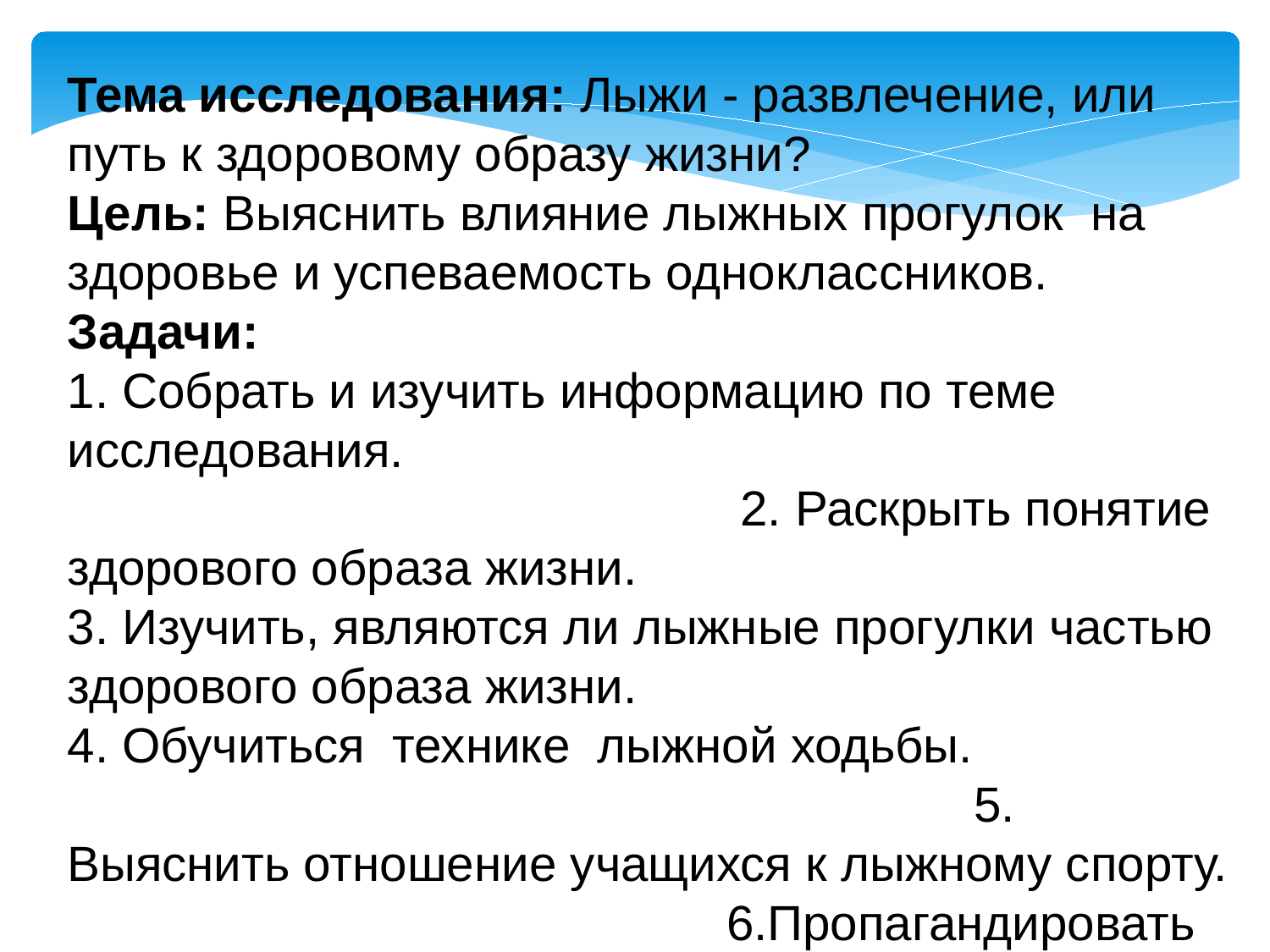

Тема исследования: Лыжи - развлечение, или путь к здоровому образу жизни?
Цель: Выяснить влияние лыжных прогулок  на здоровье и успеваемость одноклассников.
Задачи:
1. Собрать и изучить информацию по теме исследования.                                                                                                              2. Раскрыть понятие здорового образа жизни.
3. Изучить, являются ли лыжные прогулки частью здорового образа жизни.
4. Обучиться  технике  лыжной ходьбы.                                                                                     5. Выяснить отношение учащихся к лыжному спорту.                                                 6.Пропагандировать лыжный спорт.
7. Подвести итог.